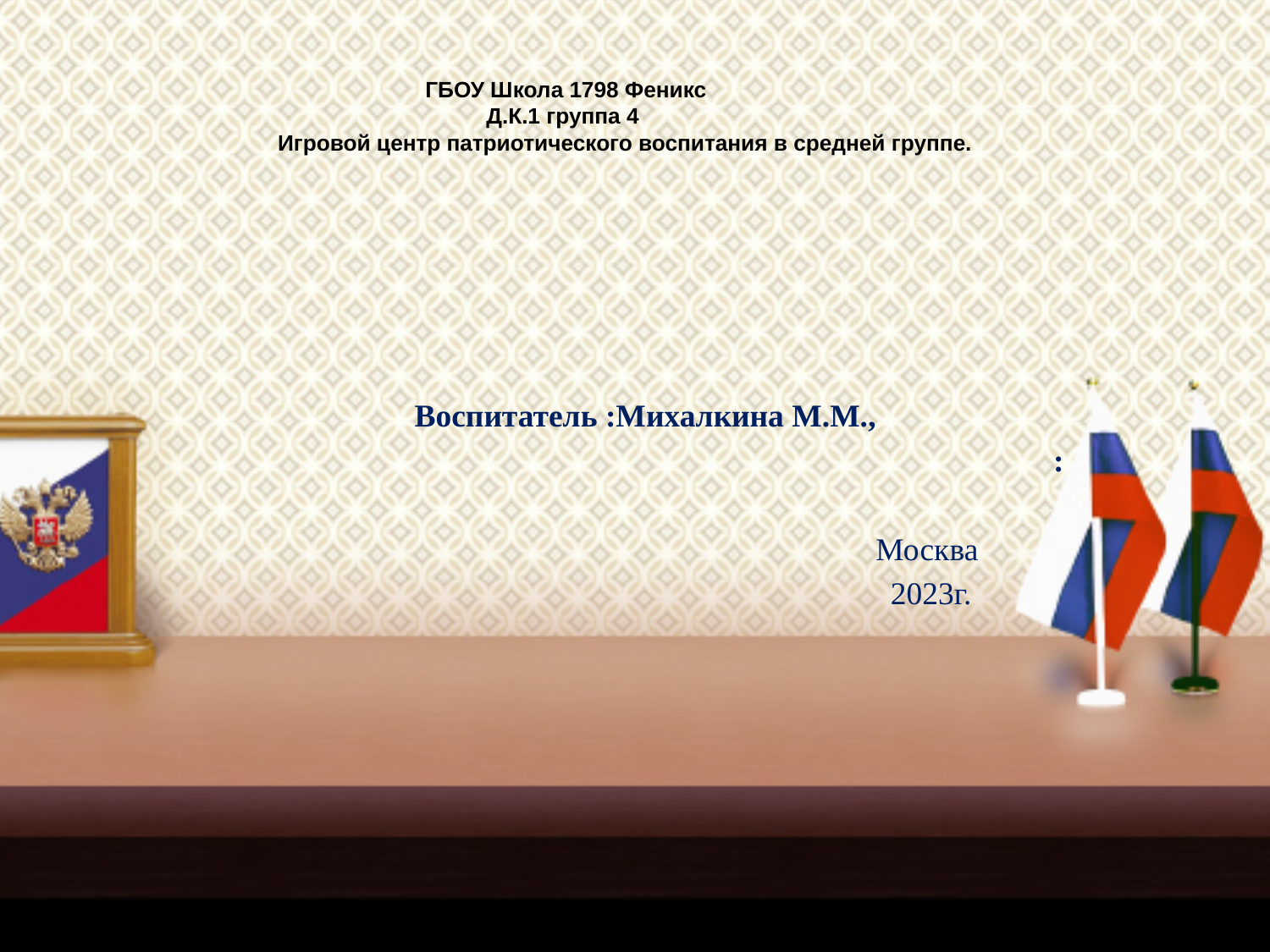

# ГБОУ Школа 1798 Феникс Д.К.1 группа 4 Игровой центр патриотического воспитания в средней группе.
 Воспитатель :Михалкина М.М.,
:

                                                                       Москва
                                                                           2023г.